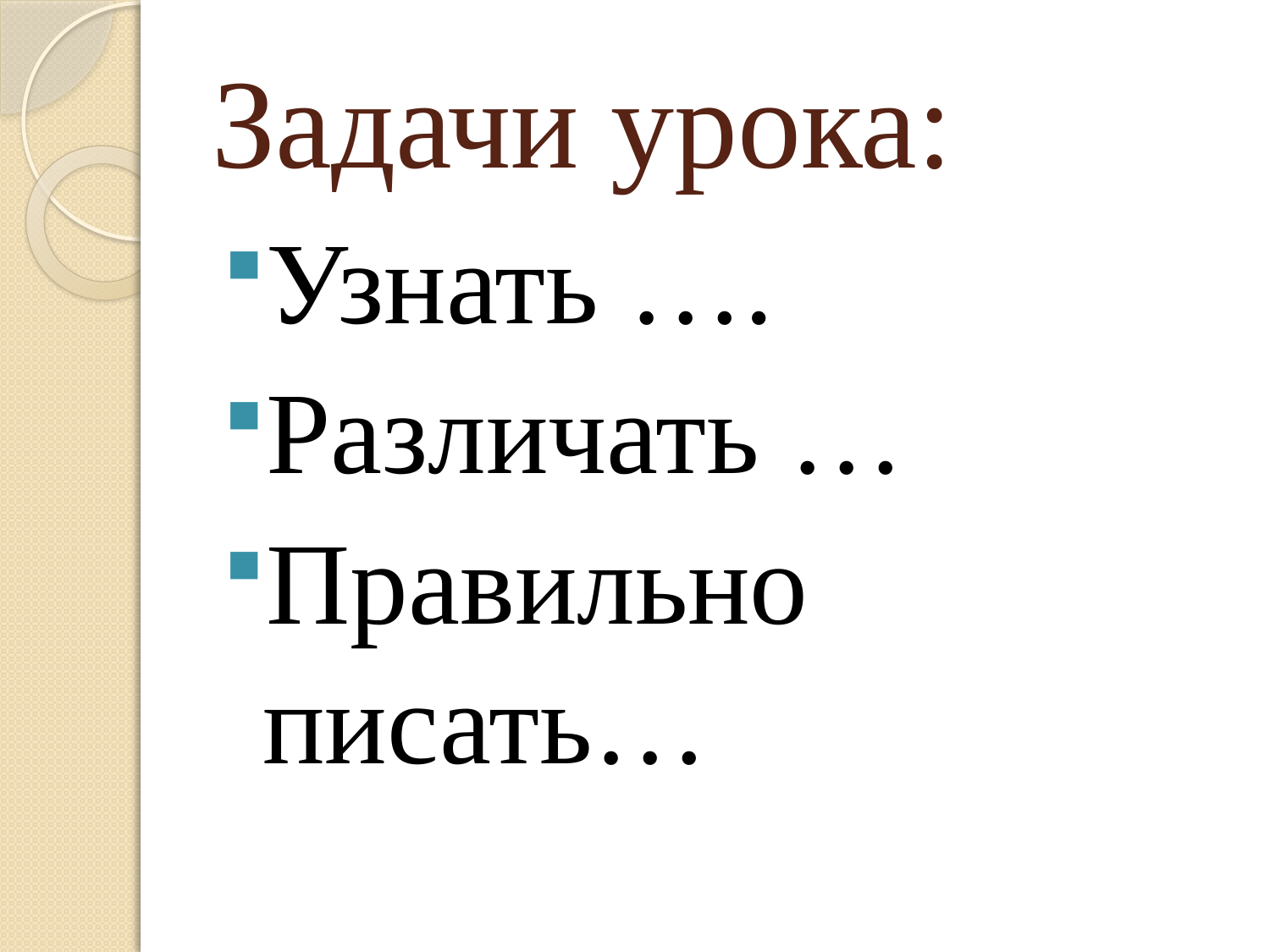

# Задачи урока:
Узнать ….
Различать …
Правильно писать…